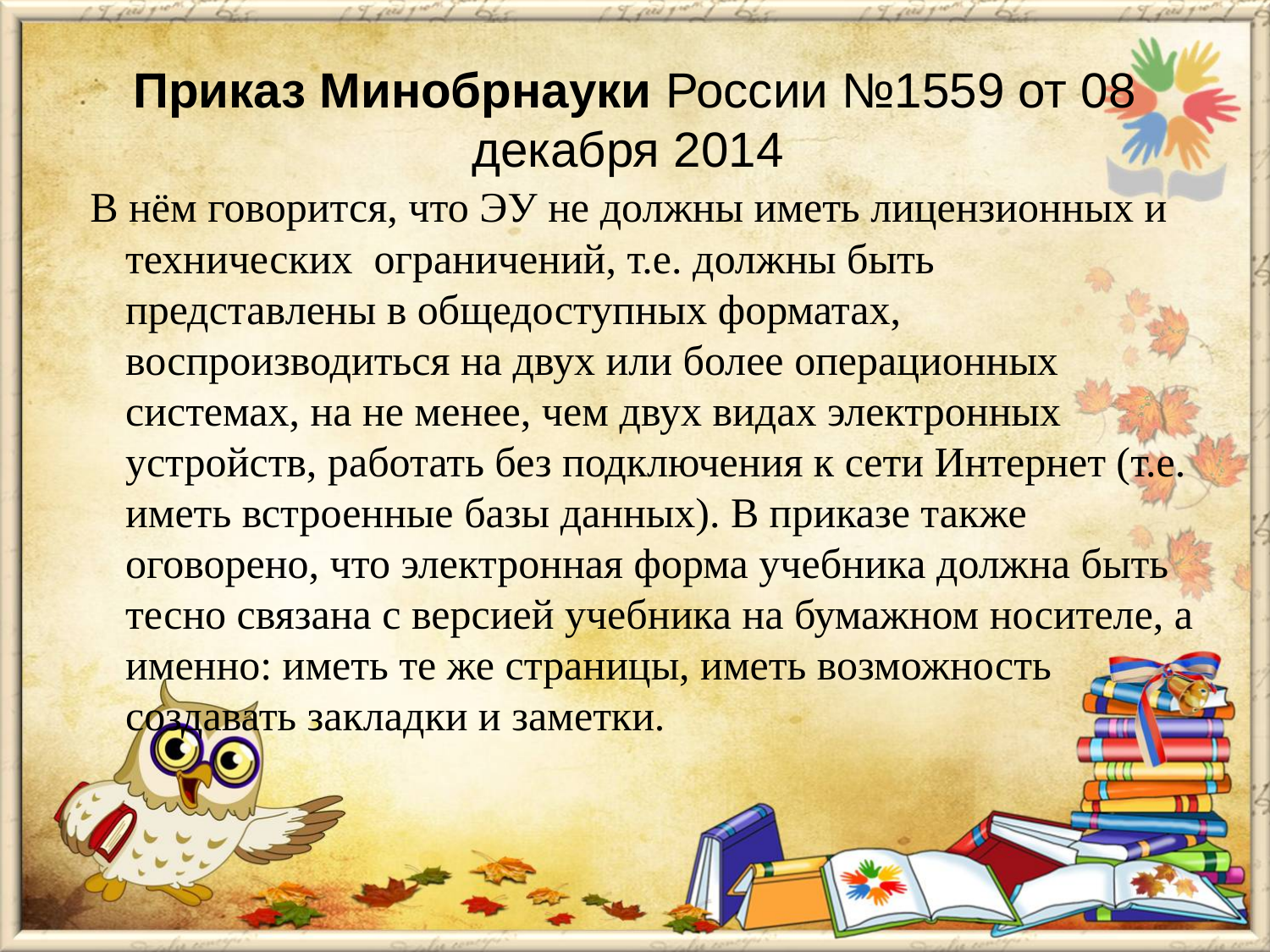

# Приказ Минобрнауки России №1559 от 08 декабря 2014
 В нём говорится, что ЭУ не должны иметь лицензионных и технических  ограничений, т.е. должны быть представлены в общедоступных форматах, воспроизводиться на двух или более операционных системах, на не менее, чем двух видах электронных устройств, работать без подключения к сети Интернет (т.е. иметь встроенные базы данных). В приказе также оговорено, что электронная форма учебника должна быть тесно связана с версией учебника на бумажном носителе, а именно: иметь те же страницы, иметь возможность создавать закладки и заметки.